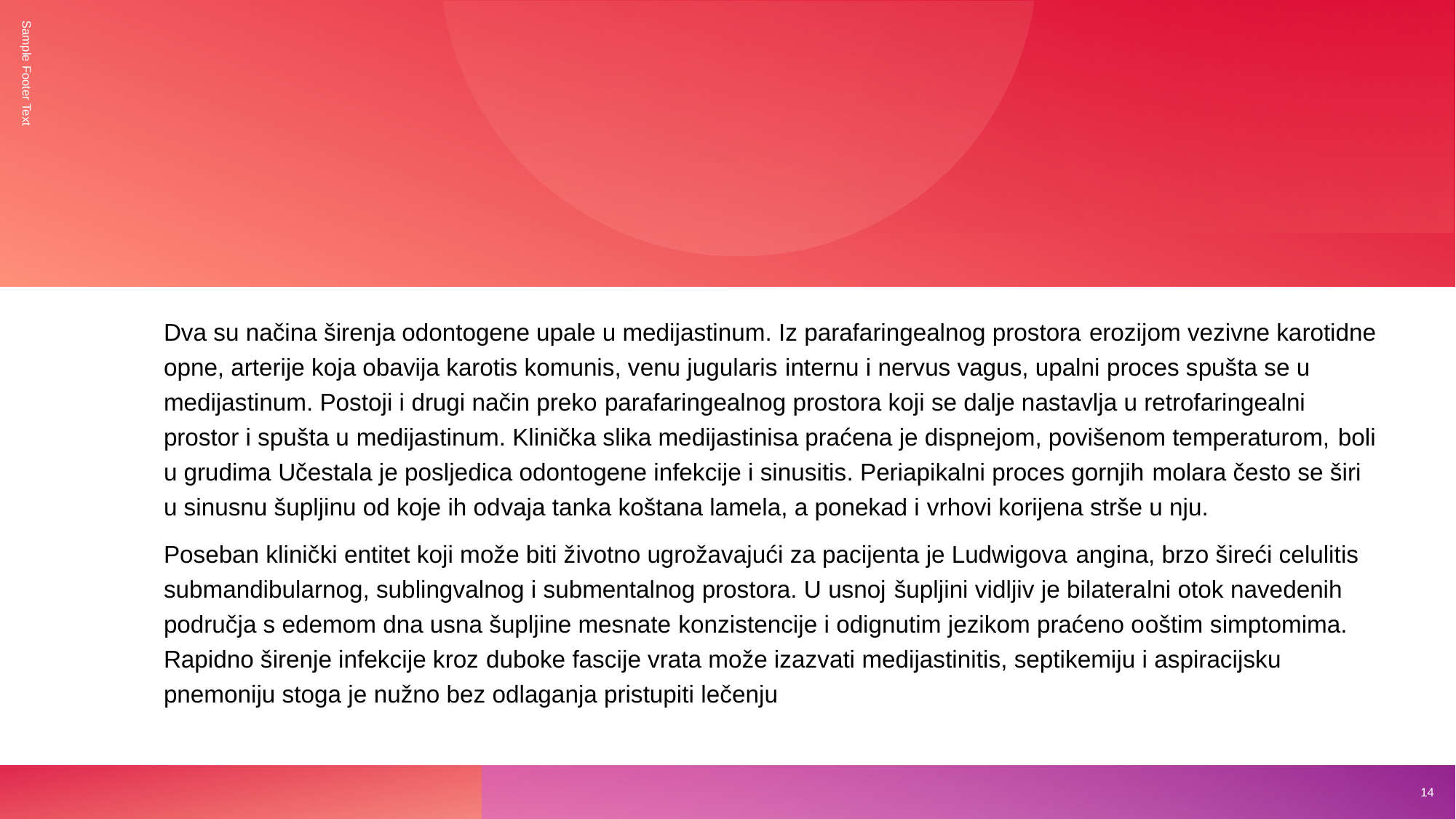

Sample Footer Text
Dva su načina širenja odontogene upale u medijastinum. Iz parafaringealnog prostora erozijom vezivne karotidne opne, arterije koja obavija karotis komunis, venu jugularis internu i nervus vagus, upalni proces spušta se u medijastinum. Postoji i drugi način preko parafaringealnog prostora koji se dalje nastavlja u retrofaringealni prostor i spušta u medijastinum. Klinička slika medijastinisa praćena je dispnejom, povišenom temperaturom, boli u grudima Učestala je posljedica odontogene infekcije i sinusitis. Periapikalni proces gornjih molara često se širi u sinusnu šupljinu od koje ih odvaja tanka koštana lamela, a ponekad i vrhovi korijena strše u nju.
Poseban klinički entitet koji može biti životno ugrožavajući za pacijenta je Ludwigova angina, brzo šireći celulitis submandibularnog, sublingvalnog i submentalnog prostora. U usnoj šupljini vidljiv je bilateralni otok navedenih područja s edemom dna usna šupljine mesnate konzistencije i odignutim jezikom praćeno ooštim simptomima. Rapidno širenje infekcije kroz duboke fascije vrata može izazvati medijastinitis, septikemiju i aspiracijsku pnemoniju stoga je nužno bez odlaganja pristupiti lečenju
14